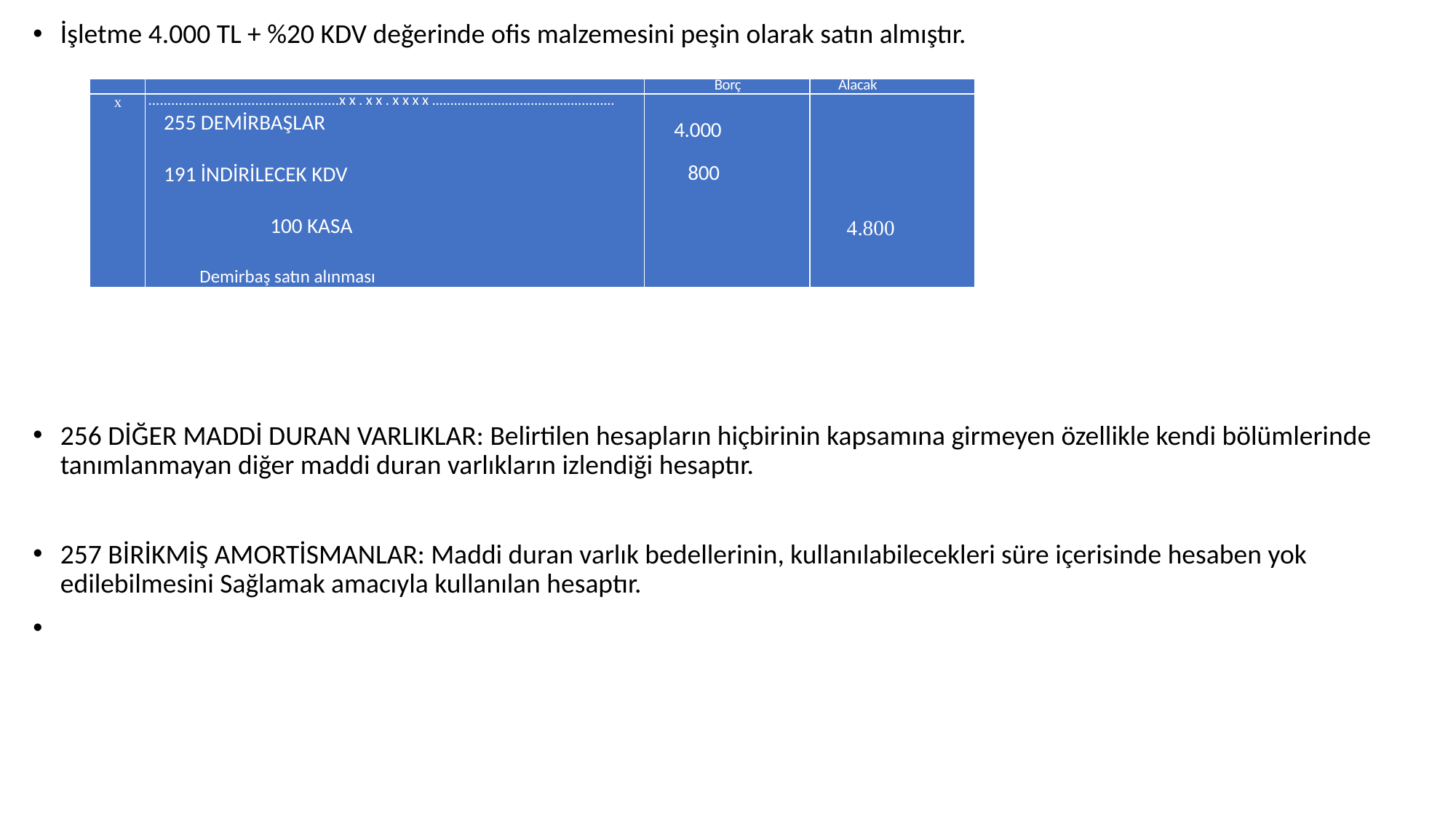

İşletme 4.000 TL + %20 KDV değerinde ofis malzemesini peşin olarak satın almıştır.

256 DİĞER MADDİ DURAN VARLIKLAR: Belirtilen hesapların hiçbirinin kapsamına girmeyen özellikle kendi bölümlerinde tanımlanmayan diğer maddi duran varlıkların izlendiği hesaptır.

257 BİRİKMİŞ AMORTİSMANLAR: Maddi duran varlık bedellerinin, kullanılabilecekleri süre içerisinde hesaben yok edilebilmesini Sağlamak amacıyla kullanılan hesaptır.

|  |  | Borç | Alacak |
| --- | --- | --- | --- |
| x | ..................................................xx.xx.xxxx.................................................. 255 DEMİRBAŞLAR 191 İNDİRİLECEK KDV     100 KASA Demirbaş satın alınması | 4.000 800 | 4.800 |